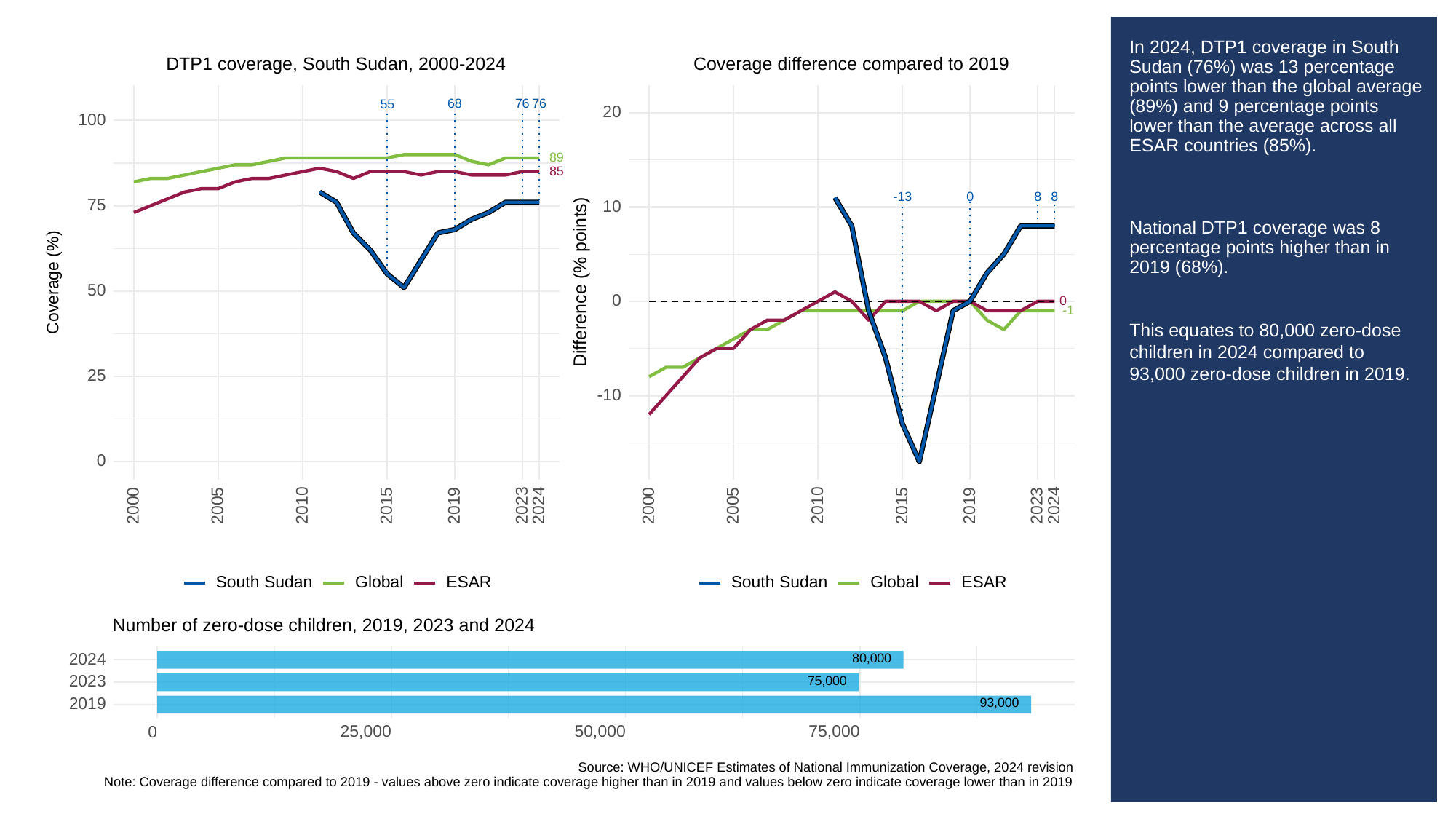

# In 2024, DTP1 coverage in South Sudan (76%) was 13 percentage points lower than the global average (89%) and 9 percentage points lower than the average across all ESAR countries (85%).

National DTP1 coverage was 8 percentage points higher than in 2019 (68%).

This equates to 80,000 zero-dose children in 2024 compared to 93,000 zero-dose children in 2019.

DTP1 coverage, South Sudan, 2000-2024
Coverage difference compared to 2019

68
76
76
55
20

100

89

85

-13
0
8
8

75
10

Difference (% points)
Coverage (%)
50

0
0

-1

25

-10

0

2023
2023
2000
2005
2010
2015
2019
2024
2000
2005
2010
2015
2019
2024
South Sudan
Global
ESAR
South Sudan
Global
ESAR

Number of zero-dose children, 2019, 2023 and 2024

80,000
2024

75,000
2023

93,000
2019

25,000
50,000
75,000
0
Source: WHO/UNICEF Estimates of National Immunization Coverage, 2024 revision
Note: Coverage difference compared to 2019 - values above zero indicate coverage higher than in 2019 and values below zero indicate coverage lower than in 2019